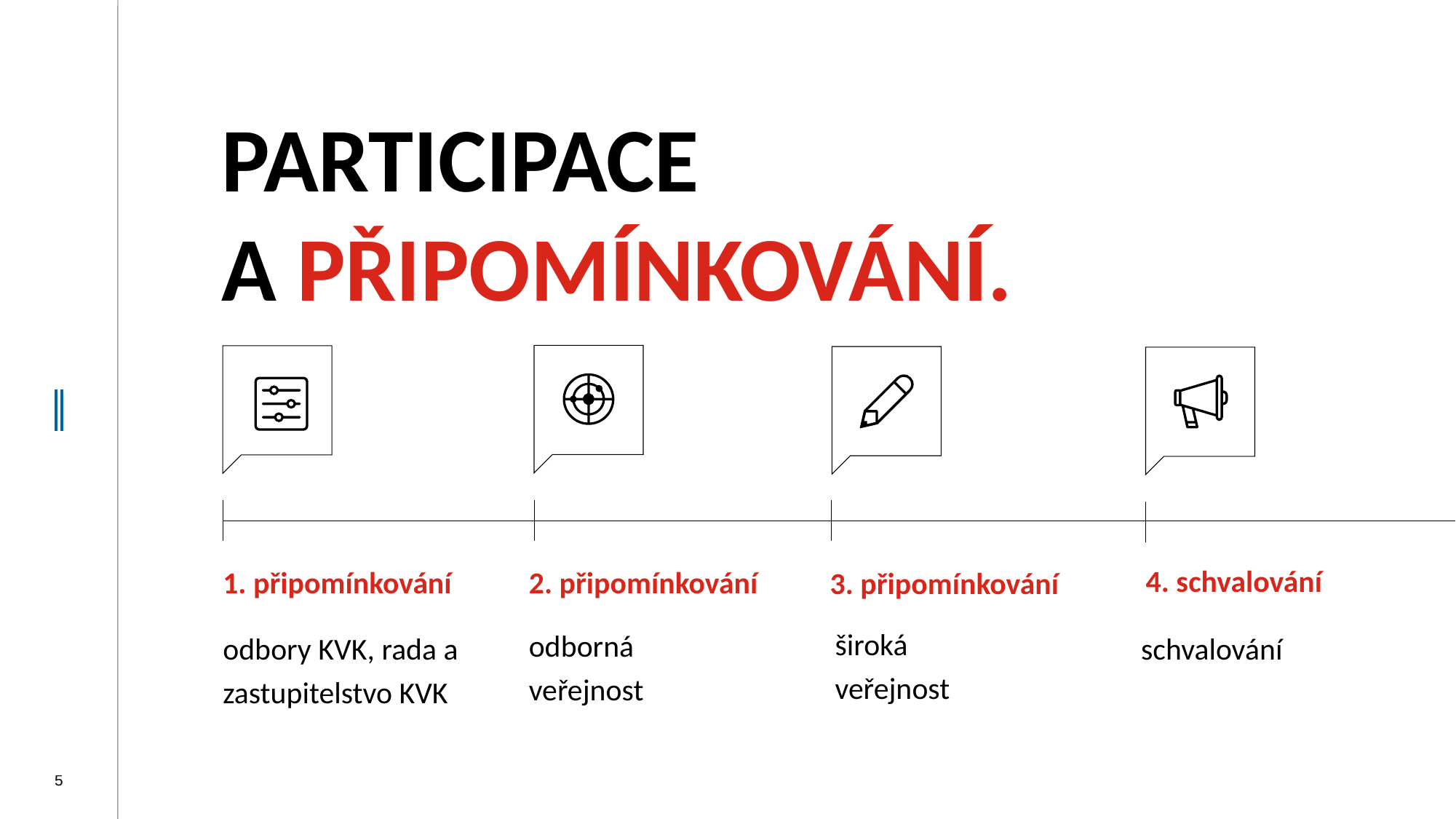

# PARTICIPACE A PŘIPOMÍNKOVÁNÍ.

4. schvalování
1. připomínkování
2. připomínkování
3. připomínkování
široká
veřejnost
odborná
veřejnost
odbory KVK, rada a zastupitelstvo KVK
schvalování
5